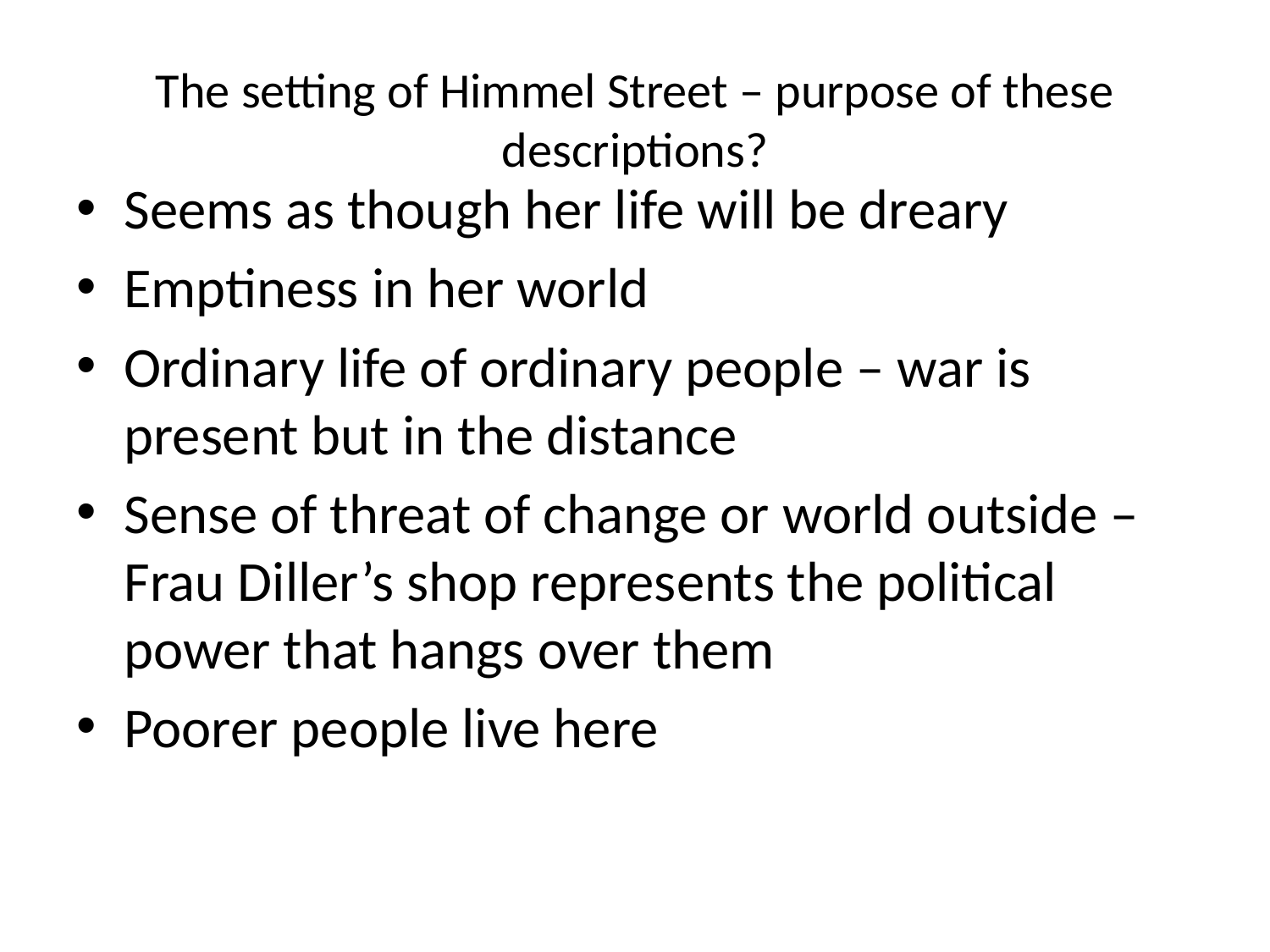

# The setting of Himmel Street – purpose of these descriptions?
Seems as though her life will be dreary
Emptiness in her world
Ordinary life of ordinary people – war is present but in the distance
Sense of threat of change or world outside – Frau Diller’s shop represents the political power that hangs over them
Poorer people live here